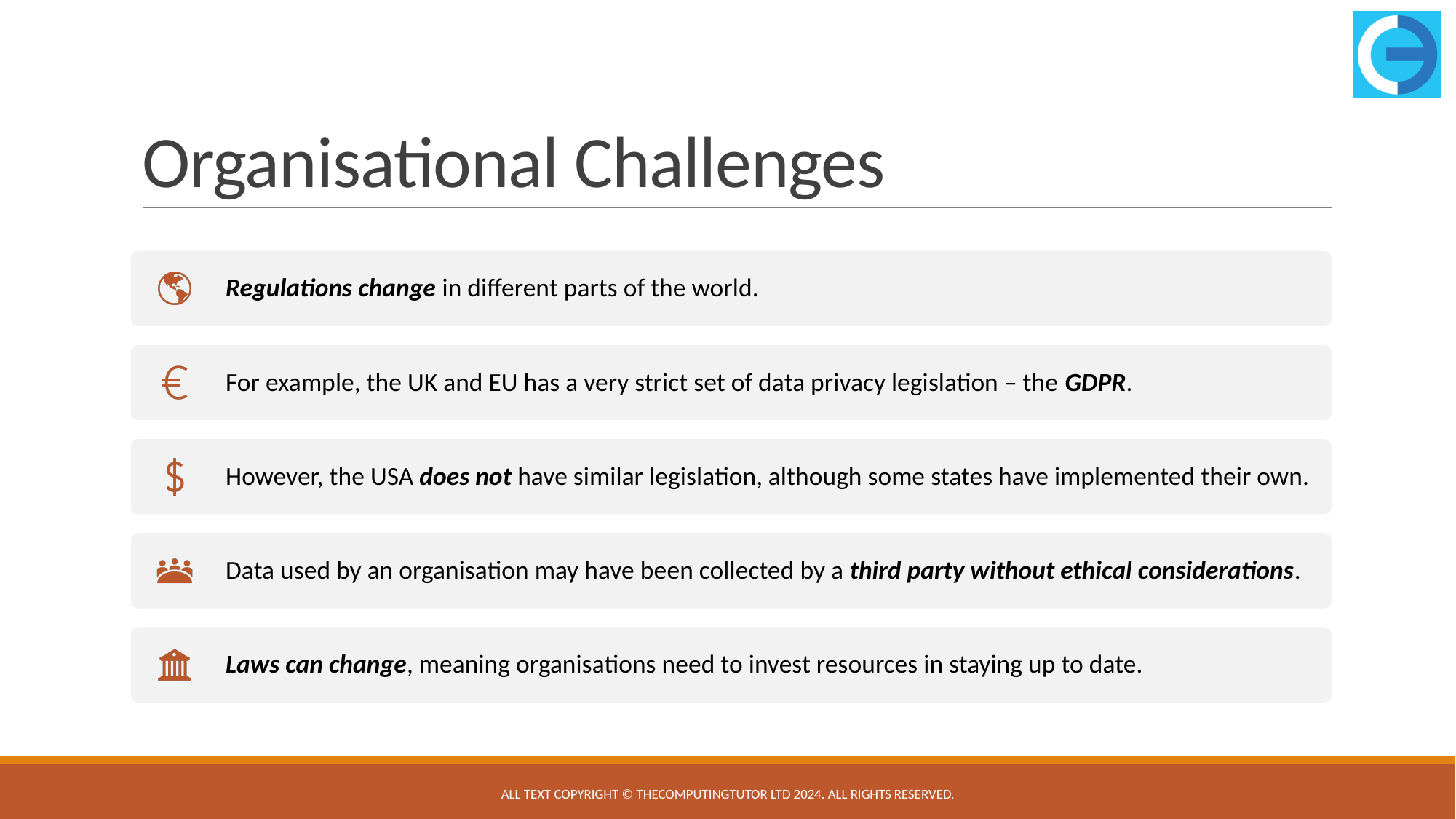

# Organisational Challenges
Regulations change in different parts of the world.
For example, the UK and EU has a very strict set of data privacy legislation – the GDPR.
However, the USA does not have similar legislation, although some states have implemented their own.
Data used by an organisation may have been collected by a third party without ethical considerations.
Laws can change, meaning organisations need to invest resources in staying up to date.
All text copyright © TheComputingTutor Ltd 2024. All rights Reserved.